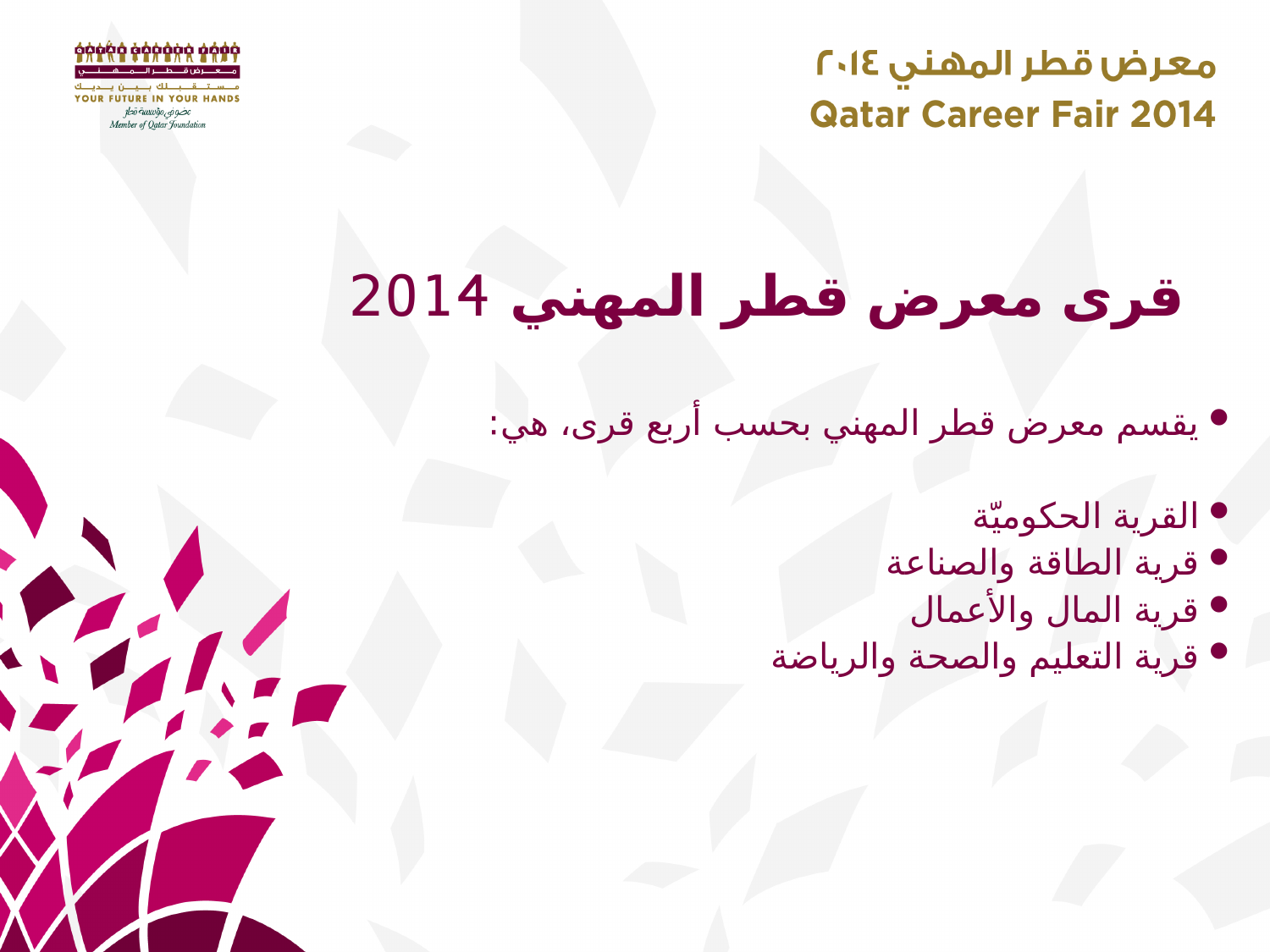

قرى معرض قطر المهني 2014

يقسم معرض قطر المهني بحسب أربع قرى، هي:

القرية الحكوميّة
قرية الطاقة والصناعة
قرية المال والأعمال
قرية التعليم والصحة والرياضة